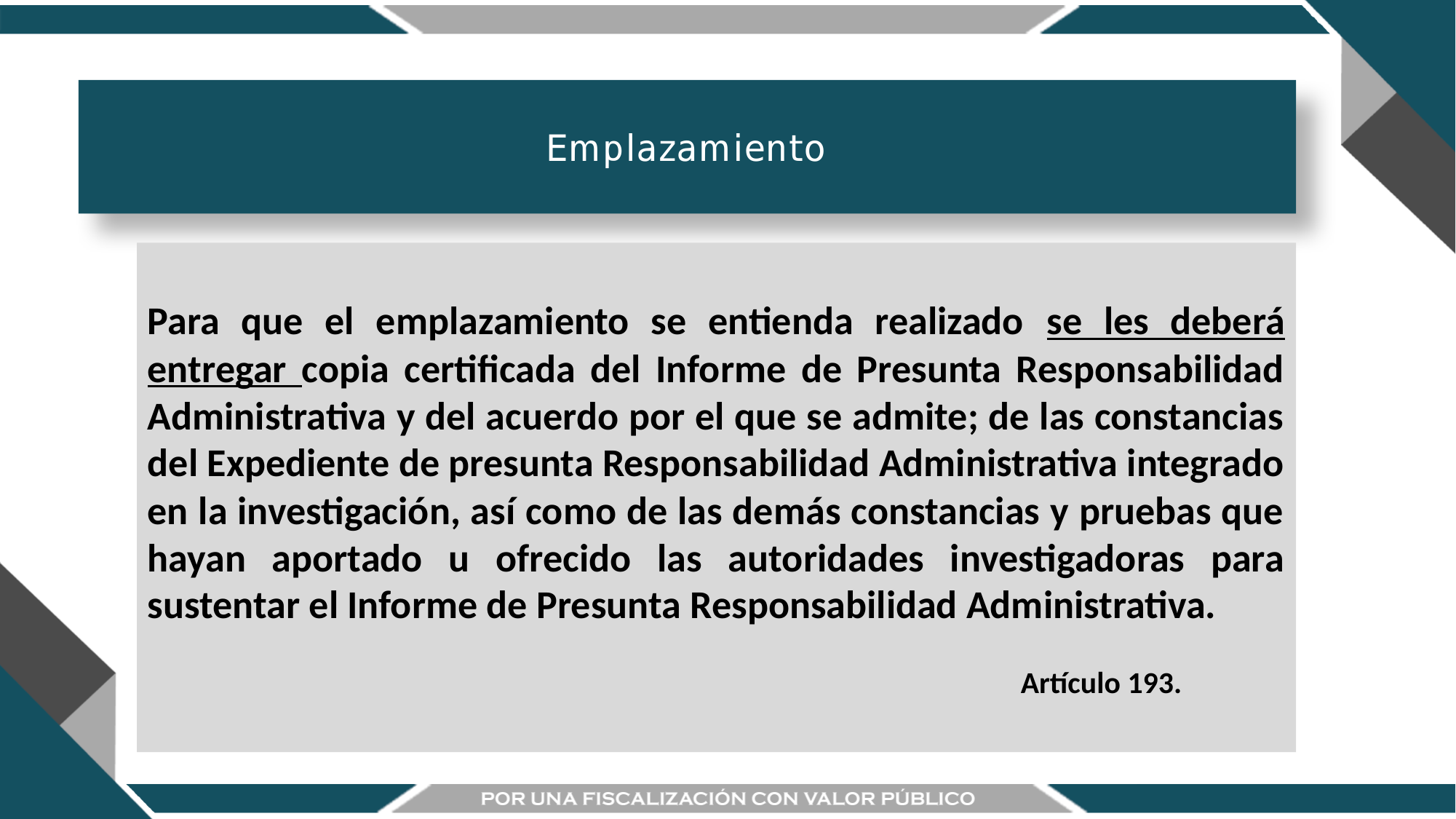

Emplazamiento
Para que el emplazamiento se entienda realizado se les deberá entregar copia certificada del Informe de Presunta Responsabilidad Administrativa y del acuerdo por el que se admite; de las constancias del Expediente de presunta Responsabilidad Administrativa integrado en la investigación, así como de las demás constancias y pruebas que hayan aportado u ofrecido las autoridades investigadoras para sustentar el Informe de Presunta Responsabilidad Administrativa.

								Artículo 193.